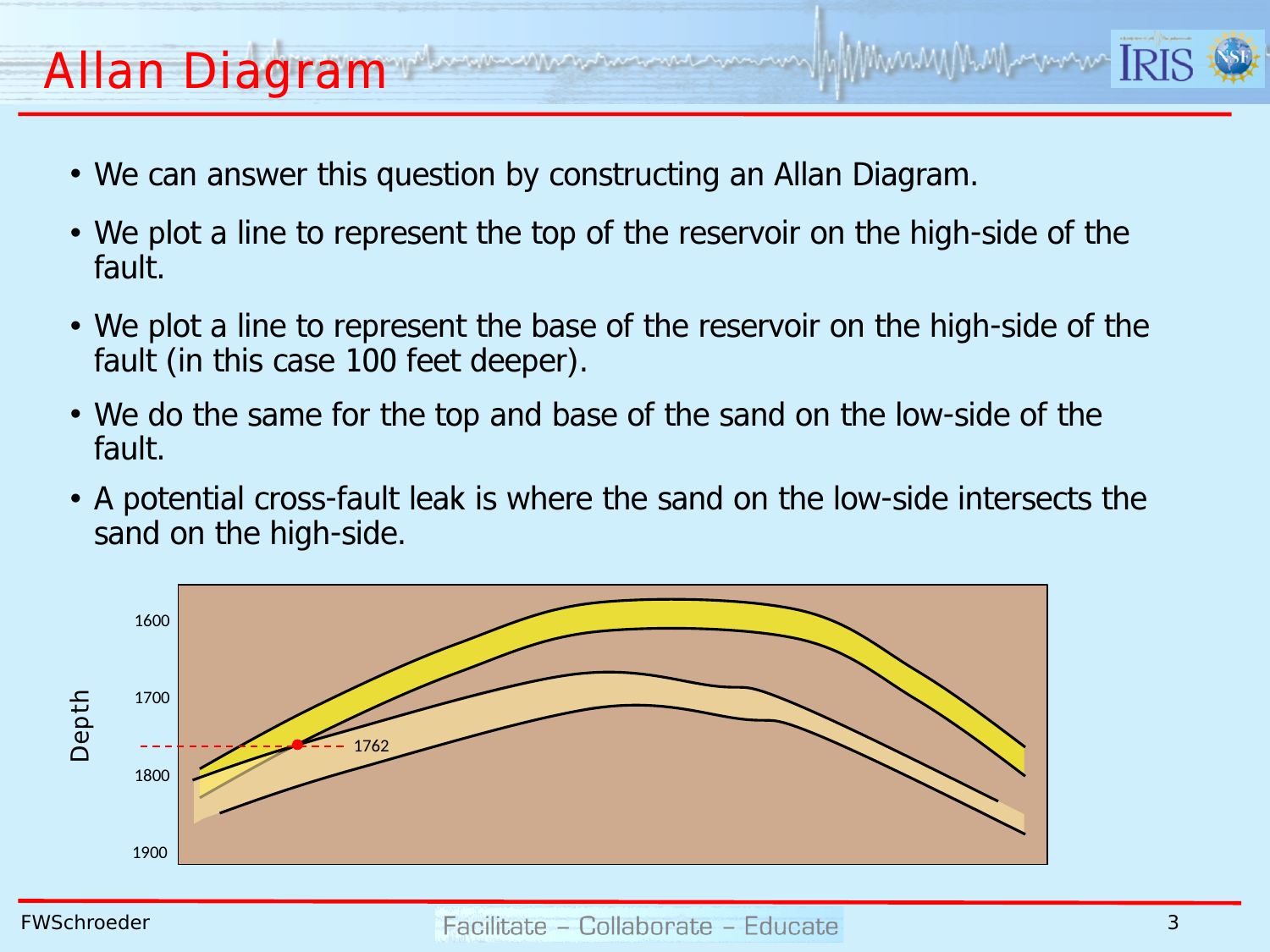

# Allan Diagram
We can answer this question by constructing an Allan Diagram.
We plot a line to represent the top of the reservoir on the high-side of the fault.
We plot a line to represent the base of the reservoir on the high-side of the fault (in this case 100 feet deeper).
We do the same for the top and base of the sand on the low-side of the fault.
A potential cross-fault leak is where the sand on the low-side intersects the sand on the high-side.

1600

1700
Depth
1762

1800
1900